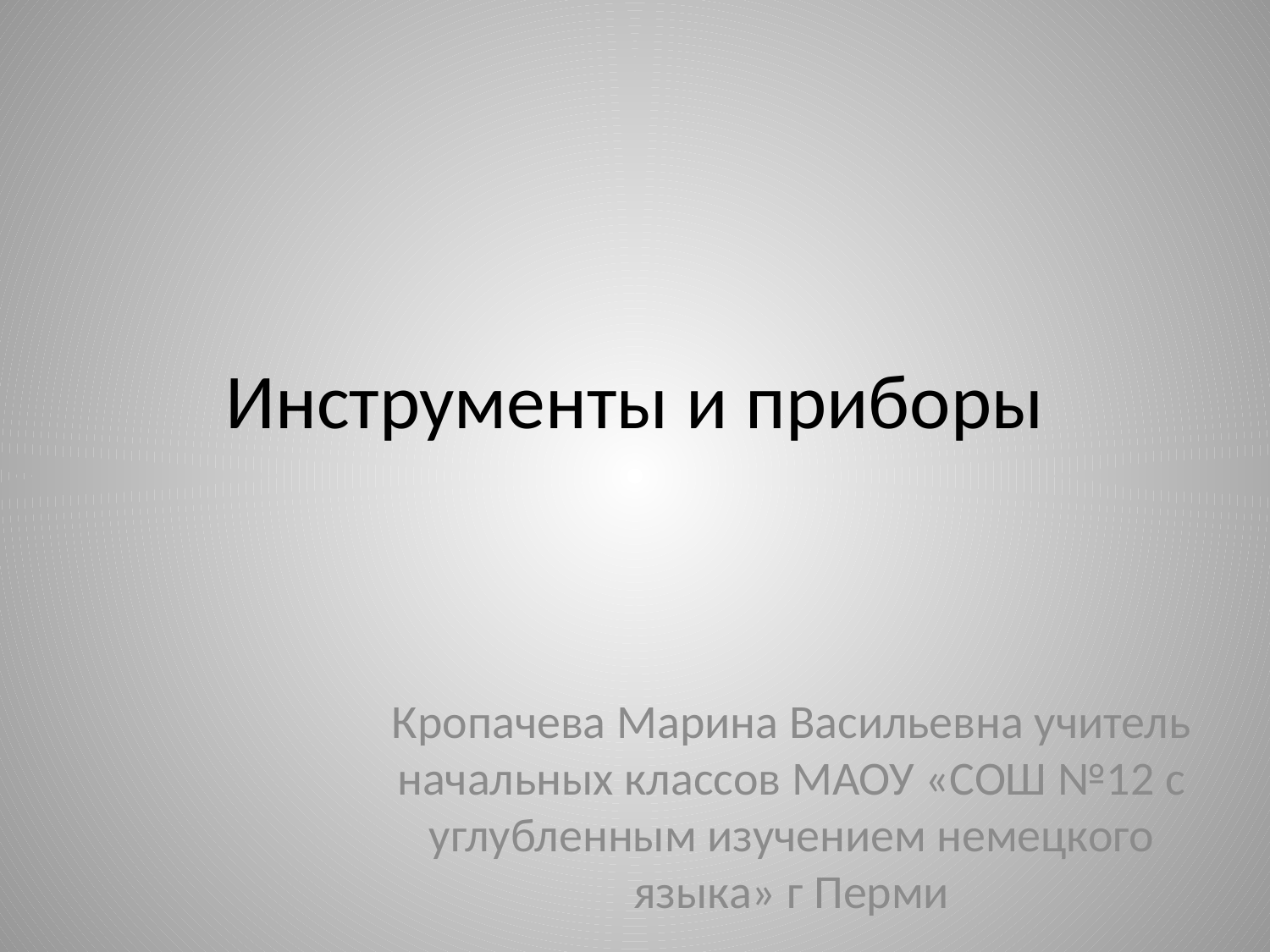

# Инструменты и приборы
Кропачева Марина Васильевна учитель начальных классов МАОУ «СОШ №12 с углубленным изучением немецкого языка» г Перми